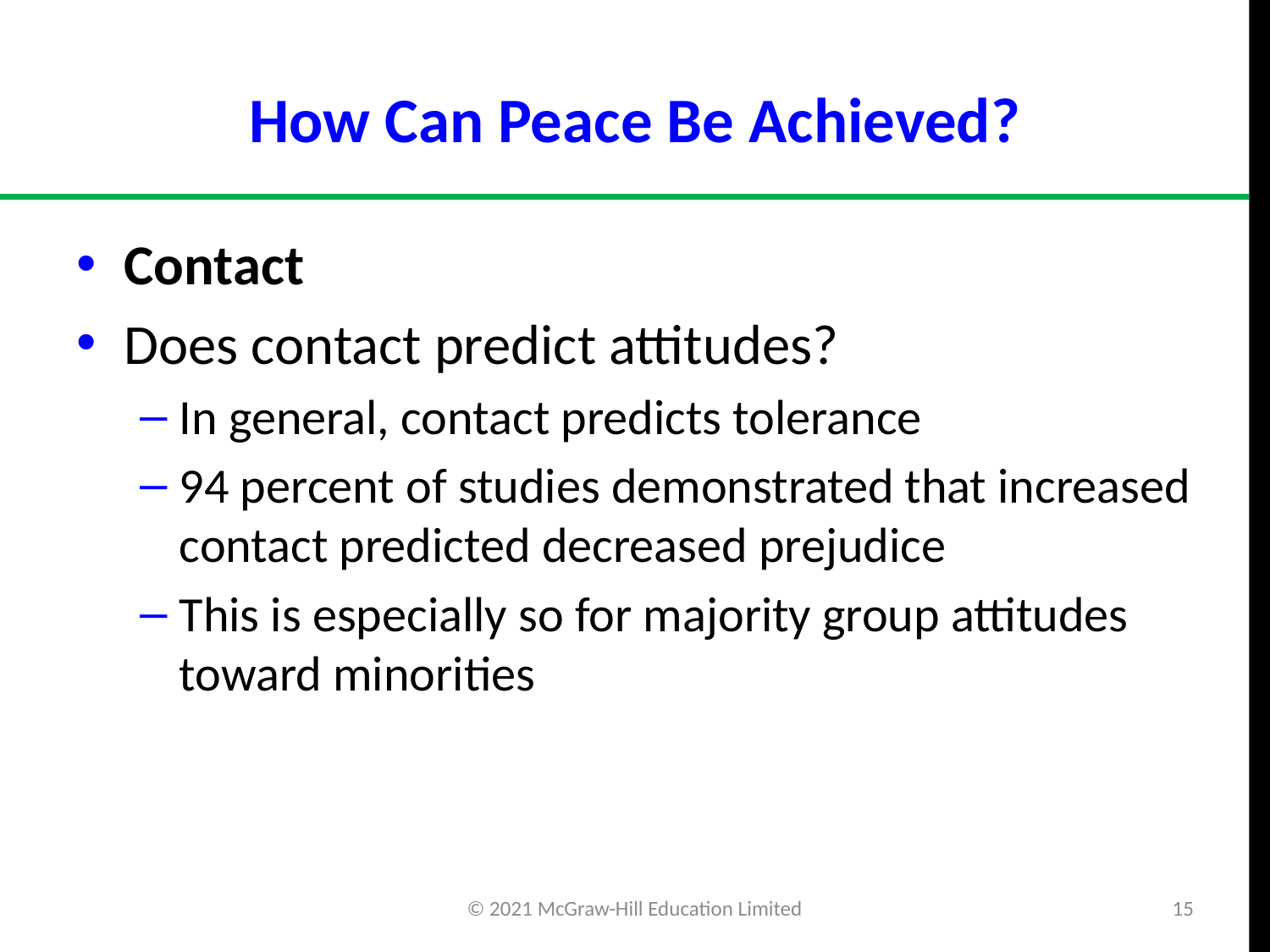

# How Can Peace Be Achieved?
Contact
Does contact predict attitudes?
In general, contact predicts tolerance
94 percent of studies demonstrated that increased contact predicted decreased prejudice
This is especially so for majority group attitudes toward minorities
© 2021 McGraw-Hill Education Limited
15